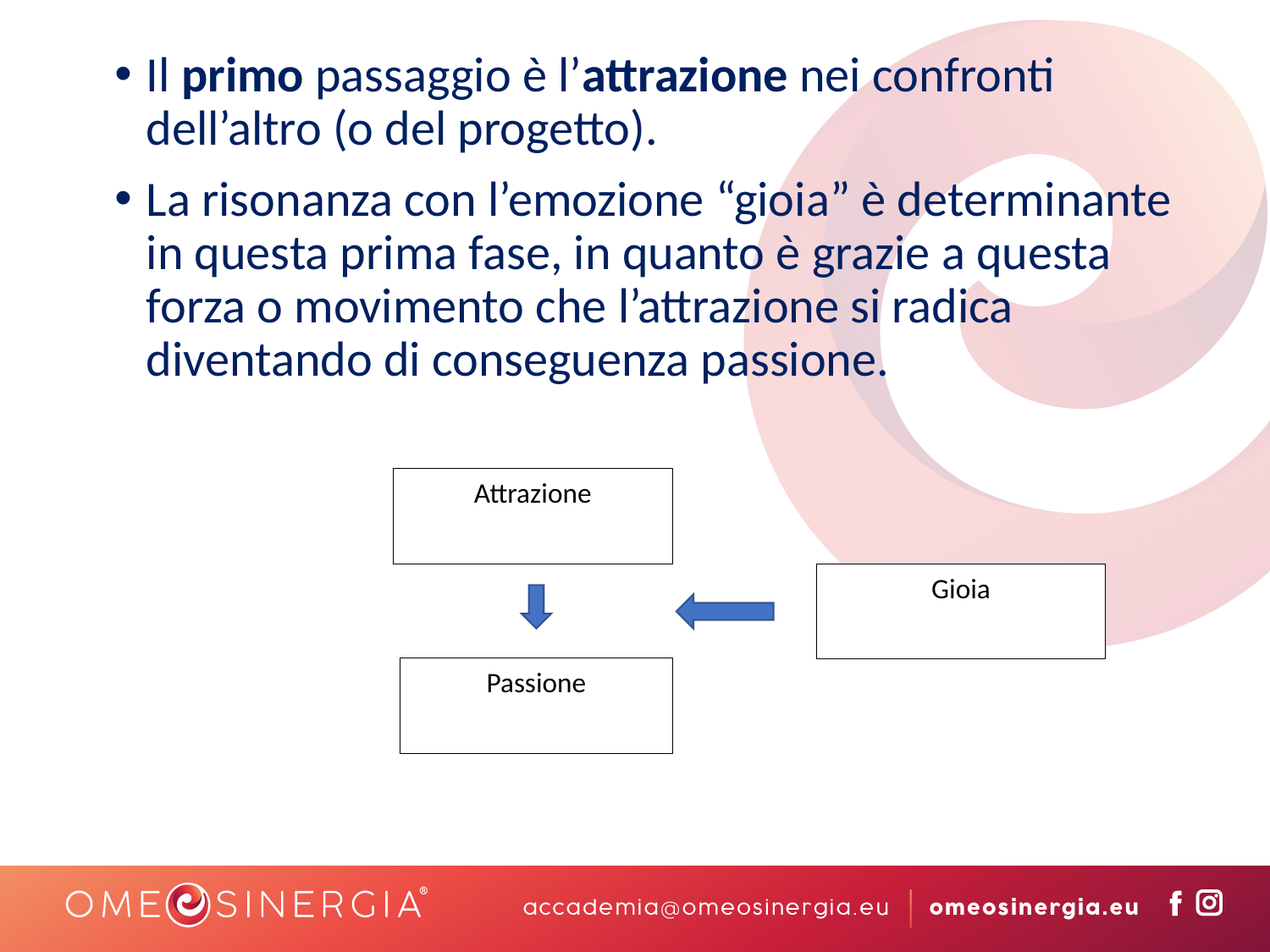

Il primo passaggio è l’attrazione nei confronti dell’altro (o del progetto).
La risonanza con l’emozione “gioia” è determinante in questa prima fase, in quanto è grazie a questa forza o movimento che l’attrazione si radica diventando di conseguenza passione.

Attrazione
Gioia

Passione